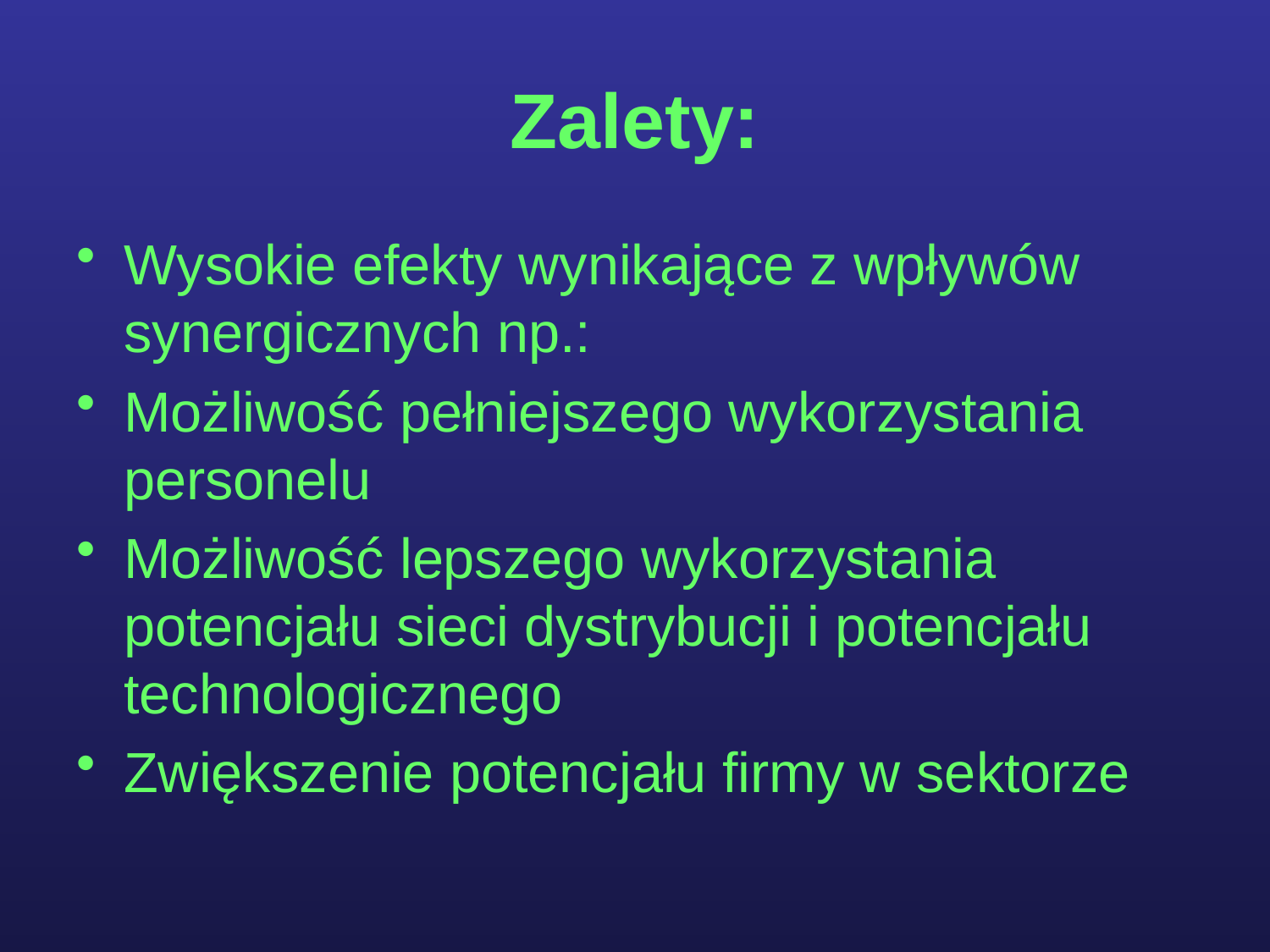

# Zalety:
Wysokie efekty wynikające z wpływów synergicznych np.:
Możliwość pełniejszego wykorzystania personelu
Możliwość lepszego wykorzystania potencjału sieci dystrybucji i potencjału technologicznego
Zwiększenie potencjału firmy w sektorze